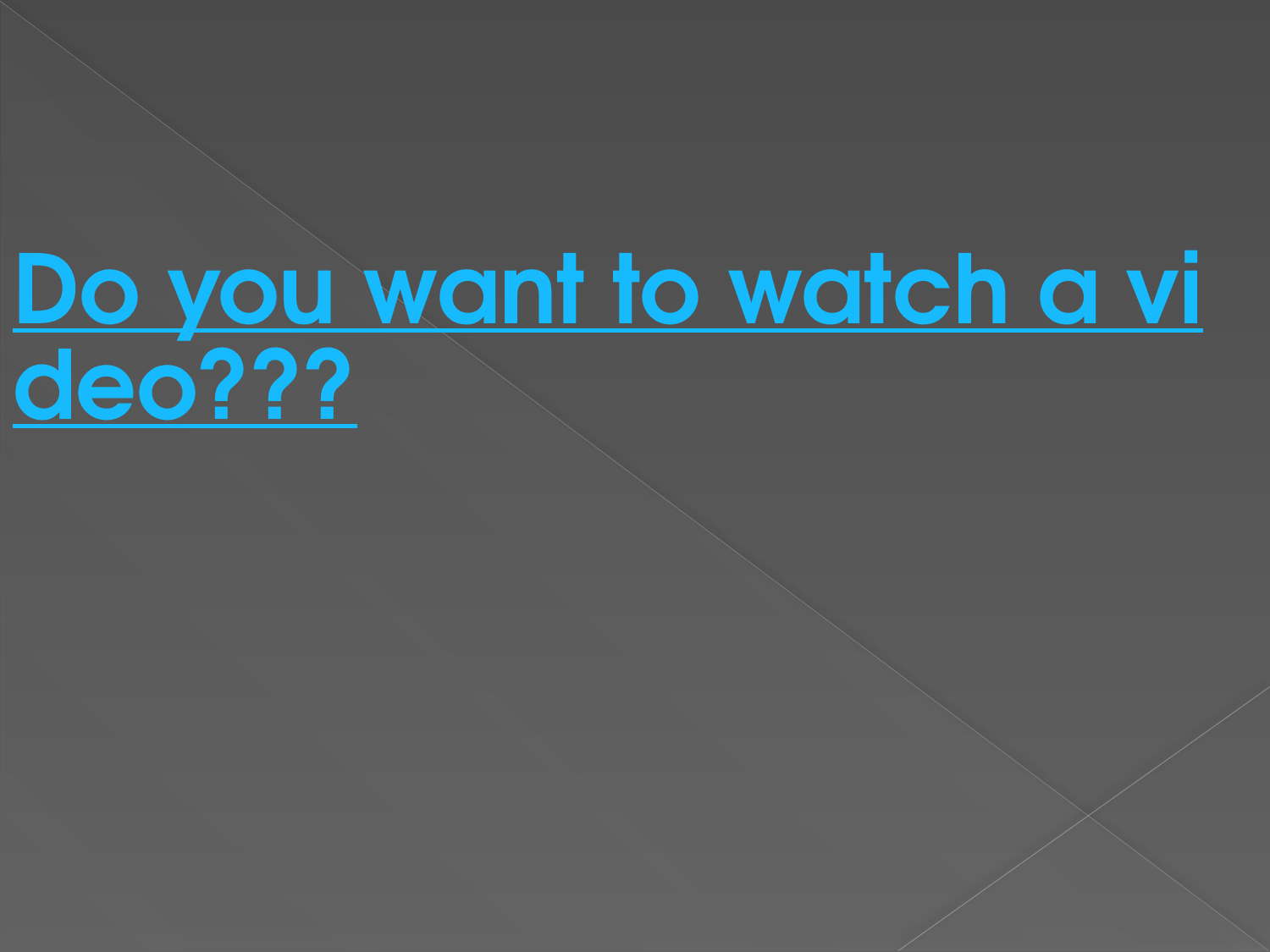

Do you want to watch a video???